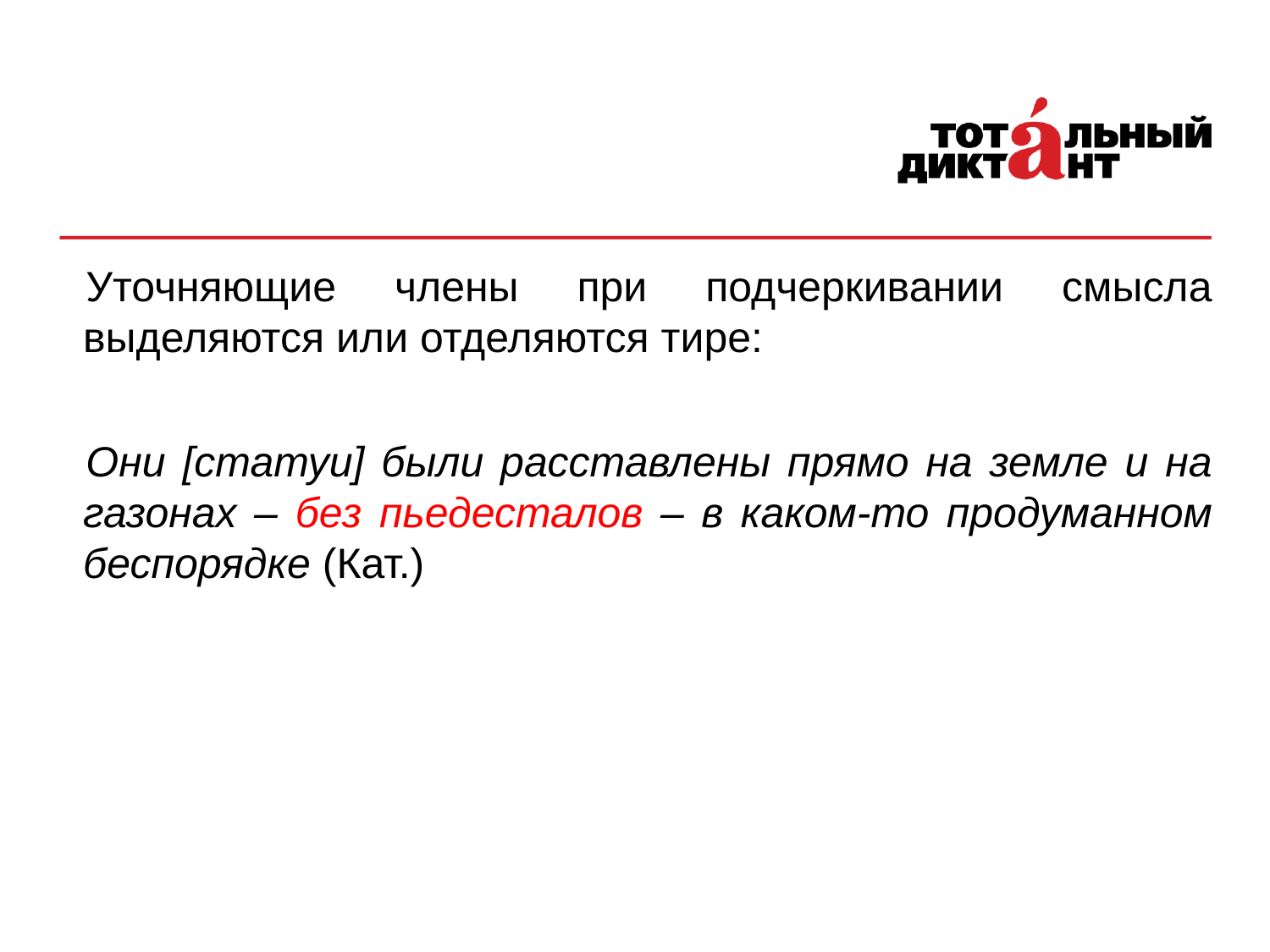

Уточняющие члены при подчеркивании смысла выделяются или отделяются тире:

Они [статуи] были расставлены прямо на земле и на газонах – без пьедесталов – в каком-то продуманном беспорядке (Кат.)